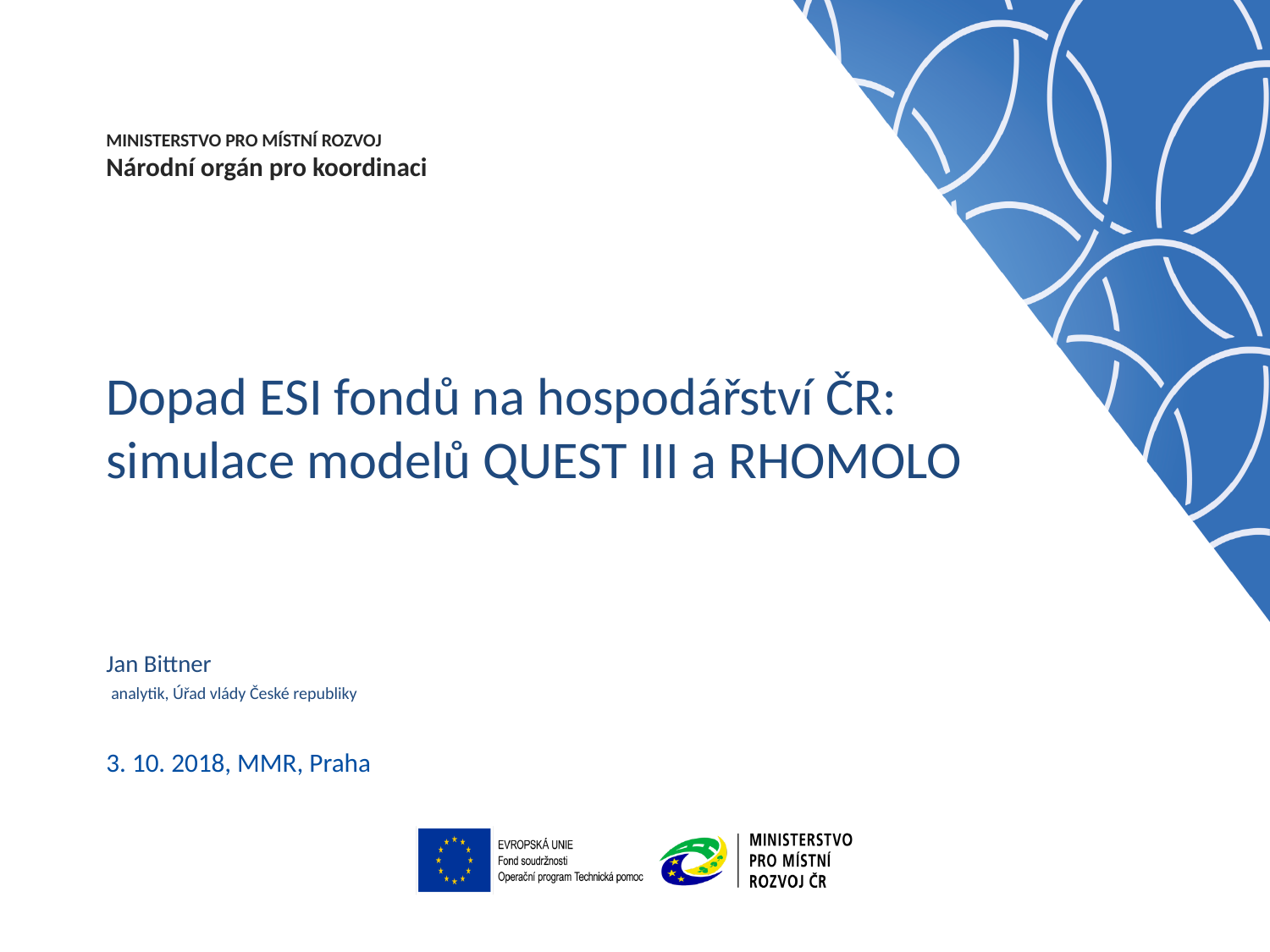

# Dopad ESI fondů na hospodářství ČR: simulace modelů QUEST III a RHOMOLO
Jan Bittner
 analytik, Úřad vlády České republiky
3. 10. 2018, MMR, Praha